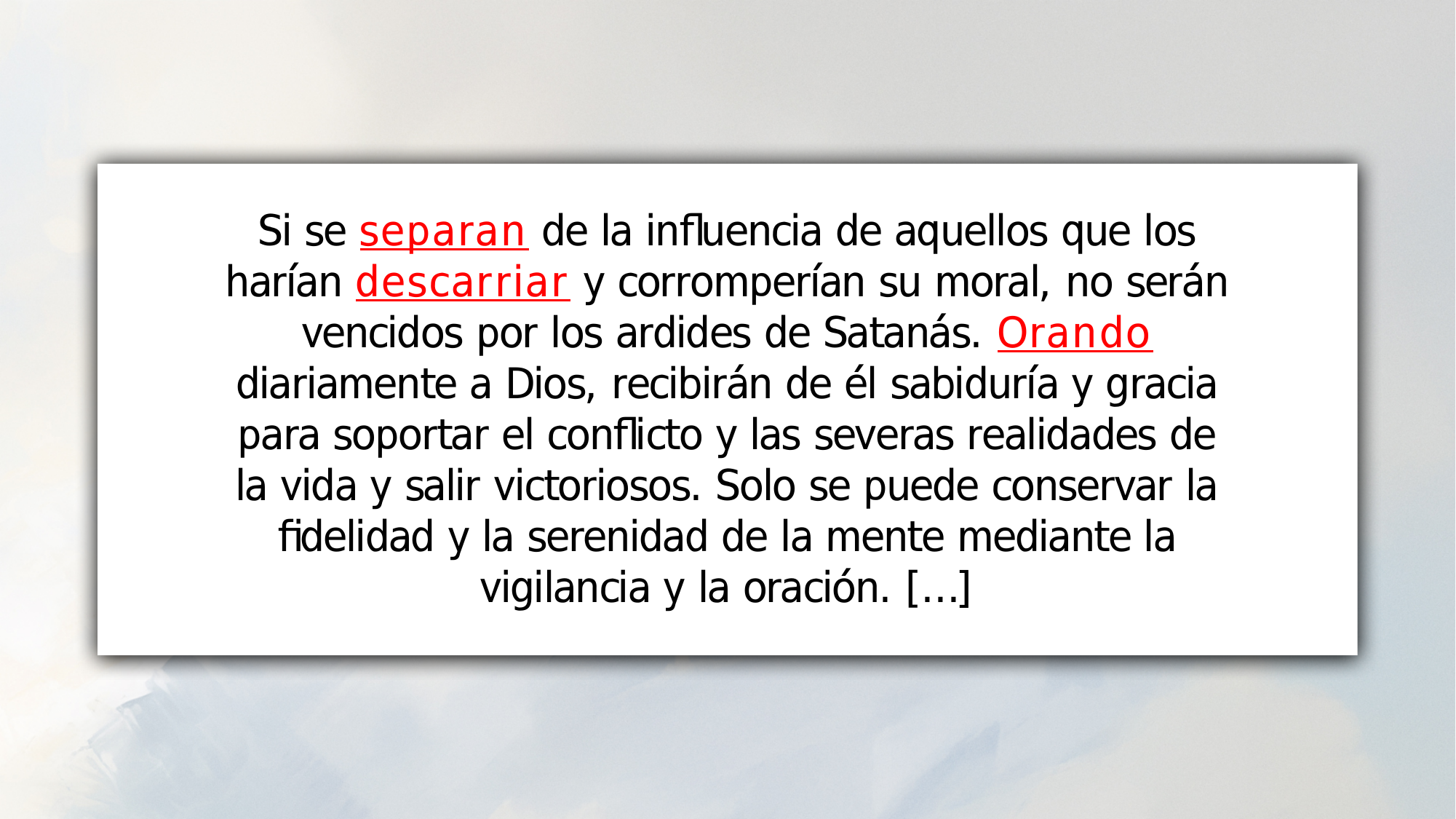

Si se separan de la influencia de aquellos que los harían descarriar y corromperían su moral, no serán vencidos por los ardides de Satanás. Orando diariamente a Dios, recibirán de él sabiduría y gracia para soportar el conflicto y las severas realidades de la vida y salir victoriosos. Solo se puede conservar la fidelidad y la serenidad de la mente mediante la vigilancia y la oración. [...]